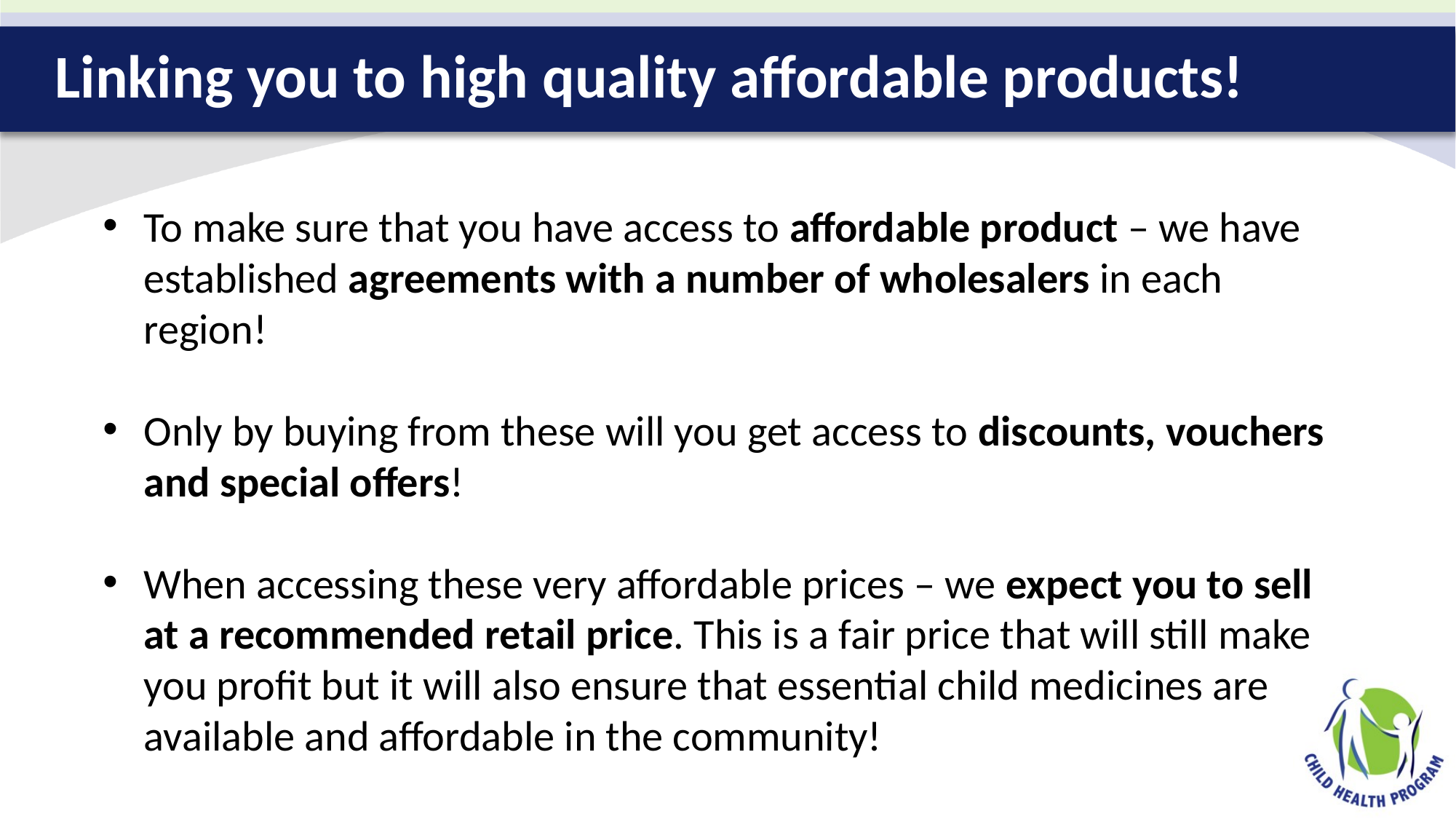

# Linking you to high quality affordable products!
To make sure that you have access to affordable product – we have established agreements with a number of wholesalers in each region!

Only by buying from these will you get access to discounts, vouchers and special offers!

When accessing these very affordable prices – we expect you to sell at a recommended retail price. This is a fair price that will still make you profit but it will also ensure that essential child medicines are available and affordable in the community!